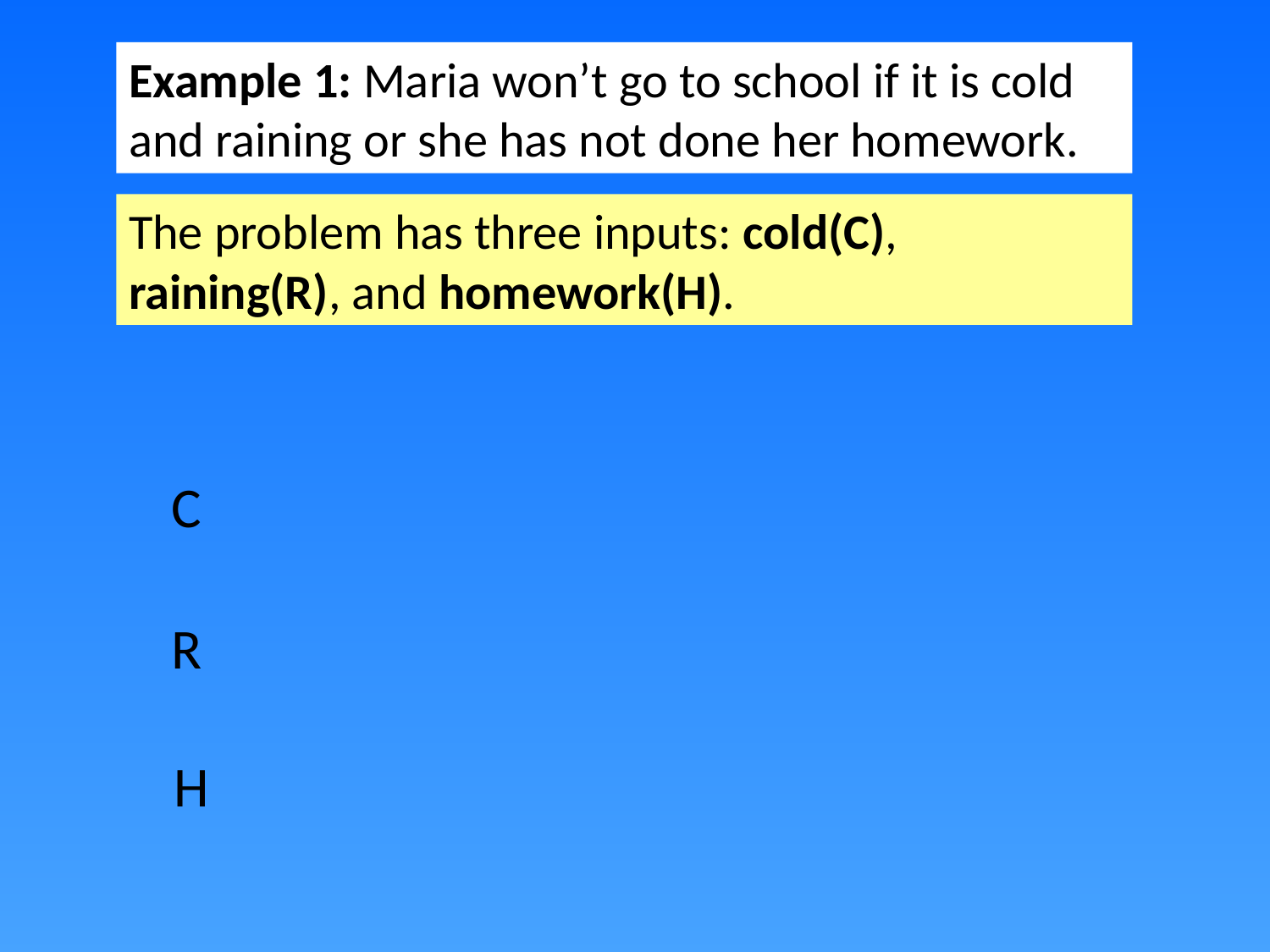

Example 1: Maria won’t go to school if it is cold and raining or she has not done her homework.
The problem has three inputs: cold(C), raining(R), and homework(H).
C
R
H